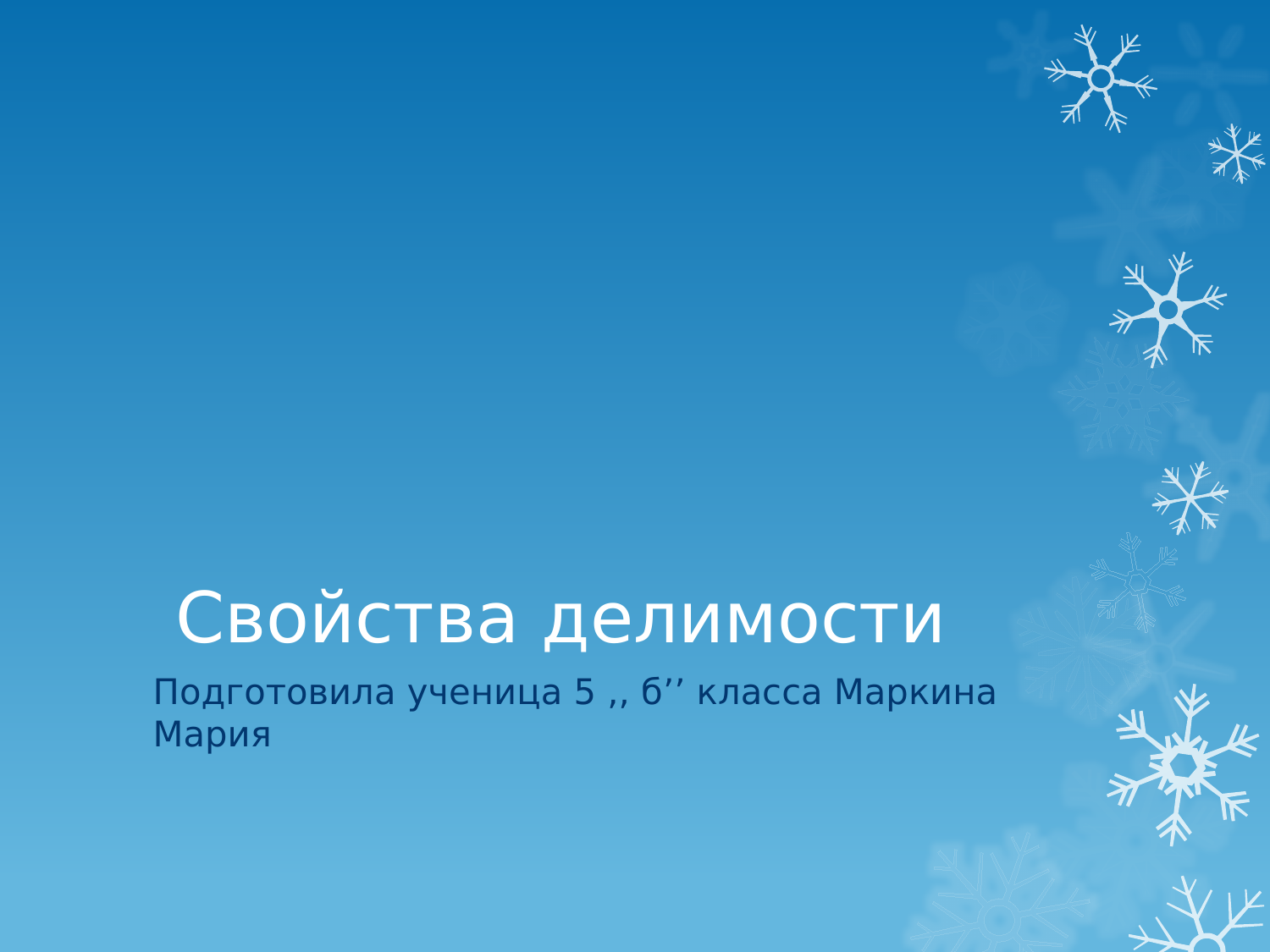

# Свойства делимости
Подготовила ученица 5 ,, б’’ класса Маркина Мария